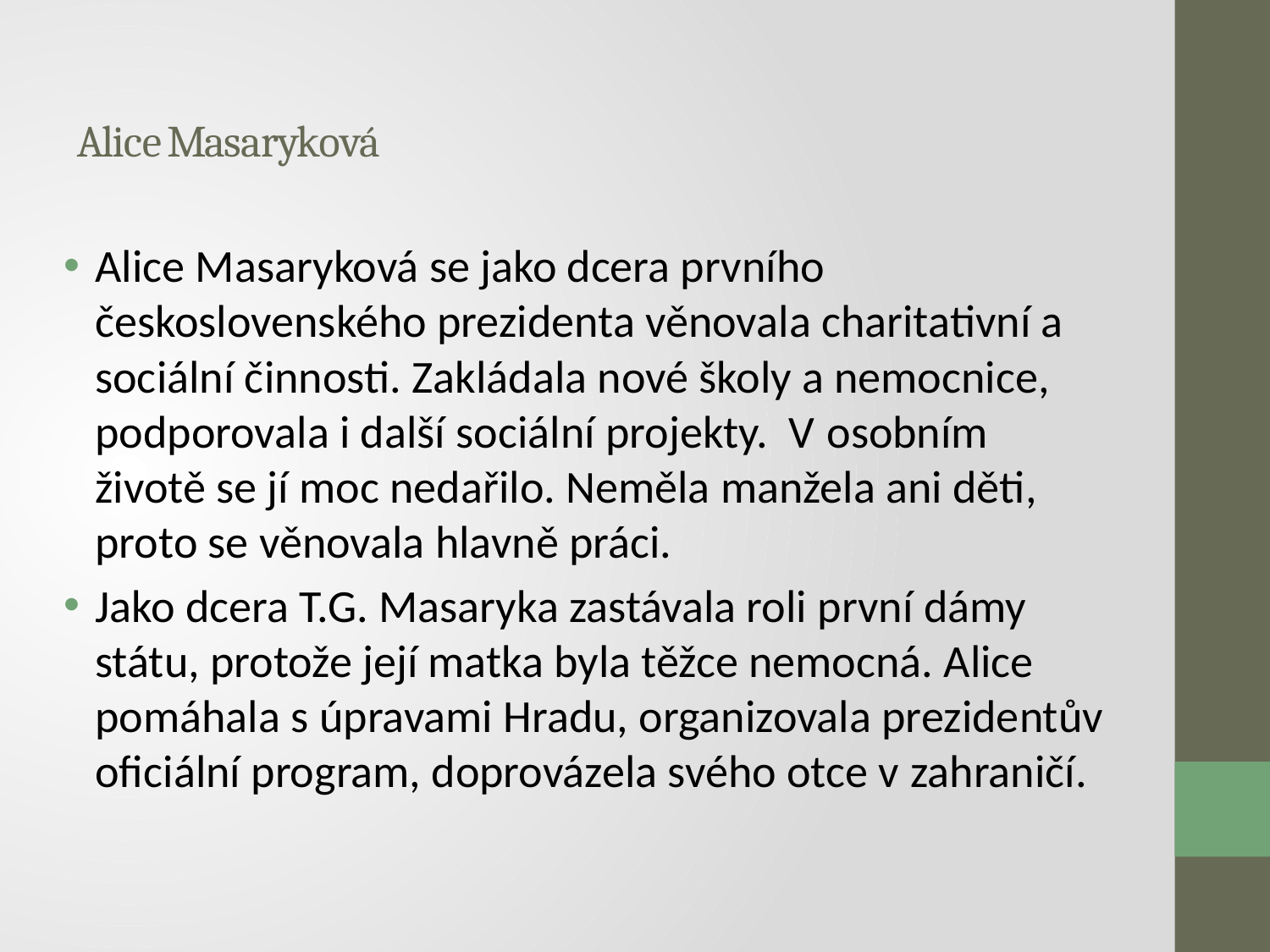

# Alice Masaryková

Alice Masaryková se jako dcera prvního československého prezidenta věnovala charitativní a sociální činnosti. Zakládala nové školy a nemocnice, podporovala i další sociální projekty.  V osobním životě se jí moc nedařilo. Neměla manžela ani děti, proto se věnovala hlavně práci.
Jako dcera T.G. Masaryka zastávala roli první dámy státu, protože její matka byla těžce nemocná. Alice pomáhala s úpravami Hradu, organizovala prezidentův oficiální program, doprovázela svého otce v zahraničí.